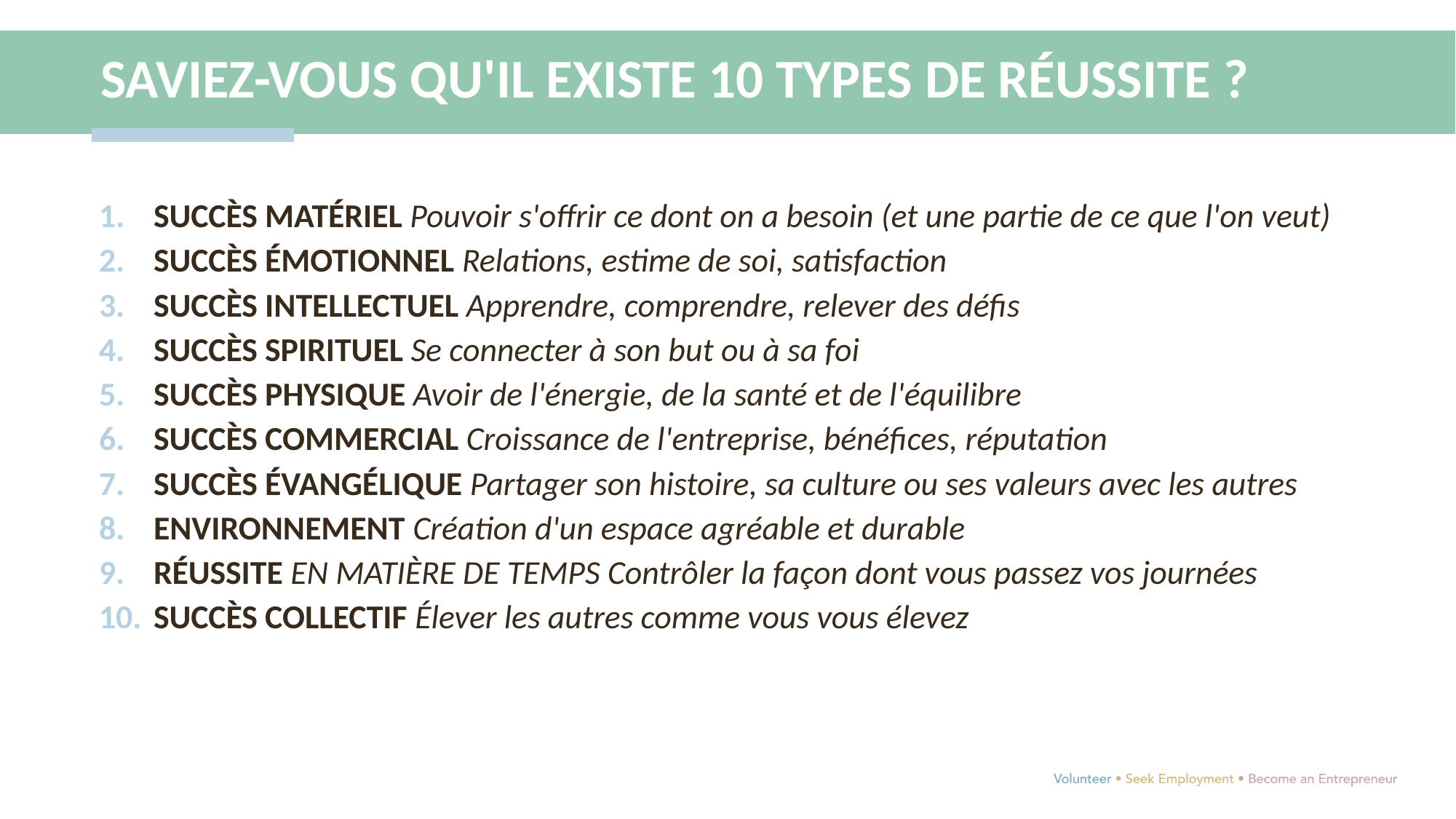

SAVIEZ-VOUS QU'IL EXISTE 10 TYPES DE RÉUSSITE ?
SUCCÈS MATÉRIEL Pouvoir s'offrir ce dont on a besoin (et une partie de ce que l'on veut)
SUCCÈS ÉMOTIONNEL Relations, estime de soi, satisfaction
SUCCÈS INTELLECTUEL Apprendre, comprendre, relever des défis
SUCCÈS SPIRITUEL Se connecter à son but ou à sa foi
SUCCÈS PHYSIQUE Avoir de l'énergie, de la santé et de l'équilibre
SUCCÈS COMMERCIAL Croissance de l'entreprise, bénéfices, réputation
SUCCÈS ÉVANGÉLIQUE Partager son histoire, sa culture ou ses valeurs avec les autres
ENVIRONNEMENT Création d'un espace agréable et durable
RÉUSSITE EN MATIÈRE DE TEMPS Contrôler la façon dont vous passez vos journées
SUCCÈS COLLECTIF Élever les autres comme vous vous élevez